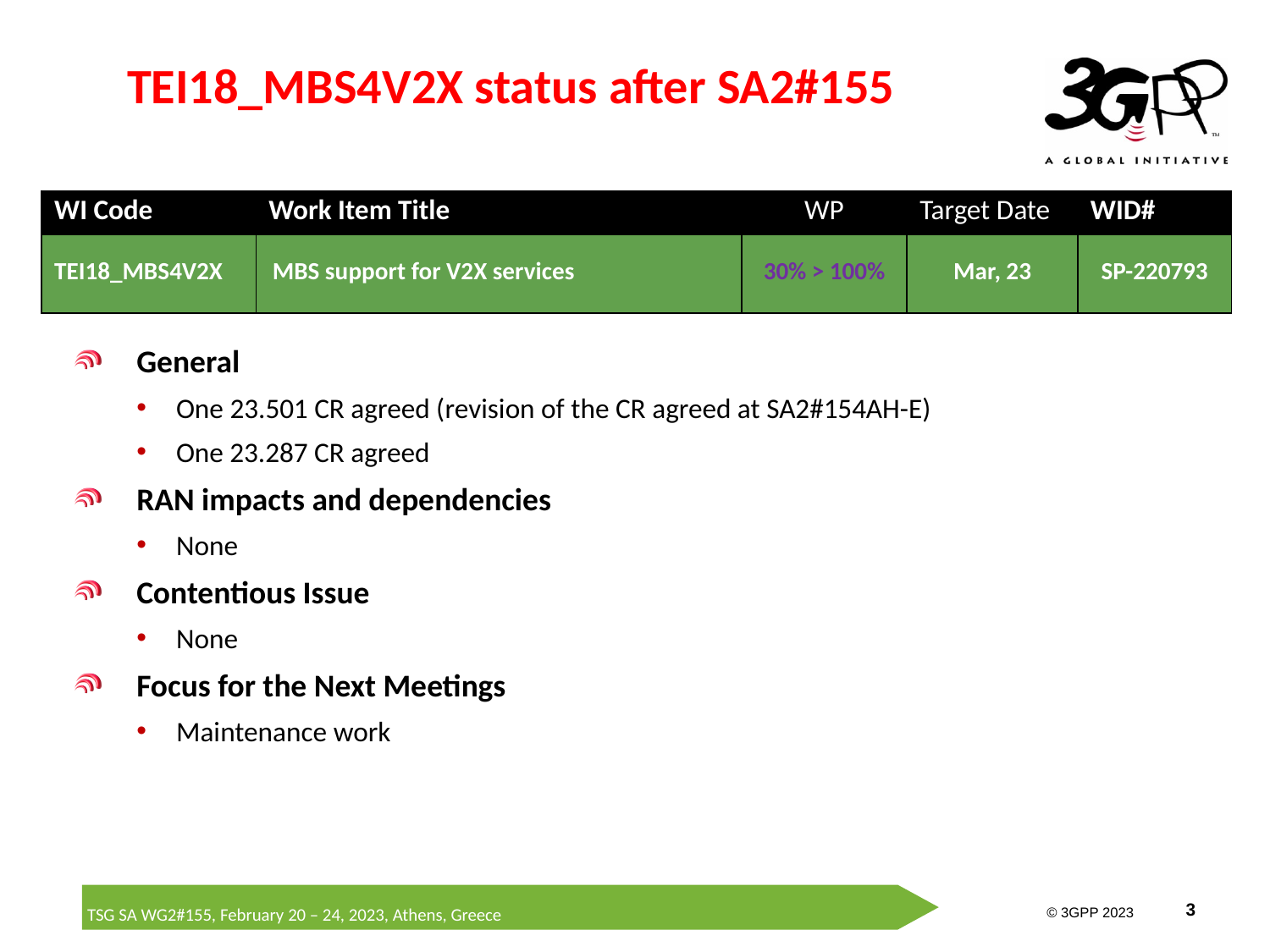

# TEI18_MBS4V2X status after SA2#155
| WI Code | Work Item Title | WP | Target Date | WID# |
| --- | --- | --- | --- | --- |
| TEI18\_MBS4V2X | MBS support for V2X services | 30% > 100% | Mar, 23 | SP-220793 |
General
One 23.501 CR agreed (revision of the CR agreed at SA2#154AH-E)
One 23.287 CR agreed
RAN impacts and dependencies
None
Contentious Issue
None
Focus for the Next Meetings
Maintenance work